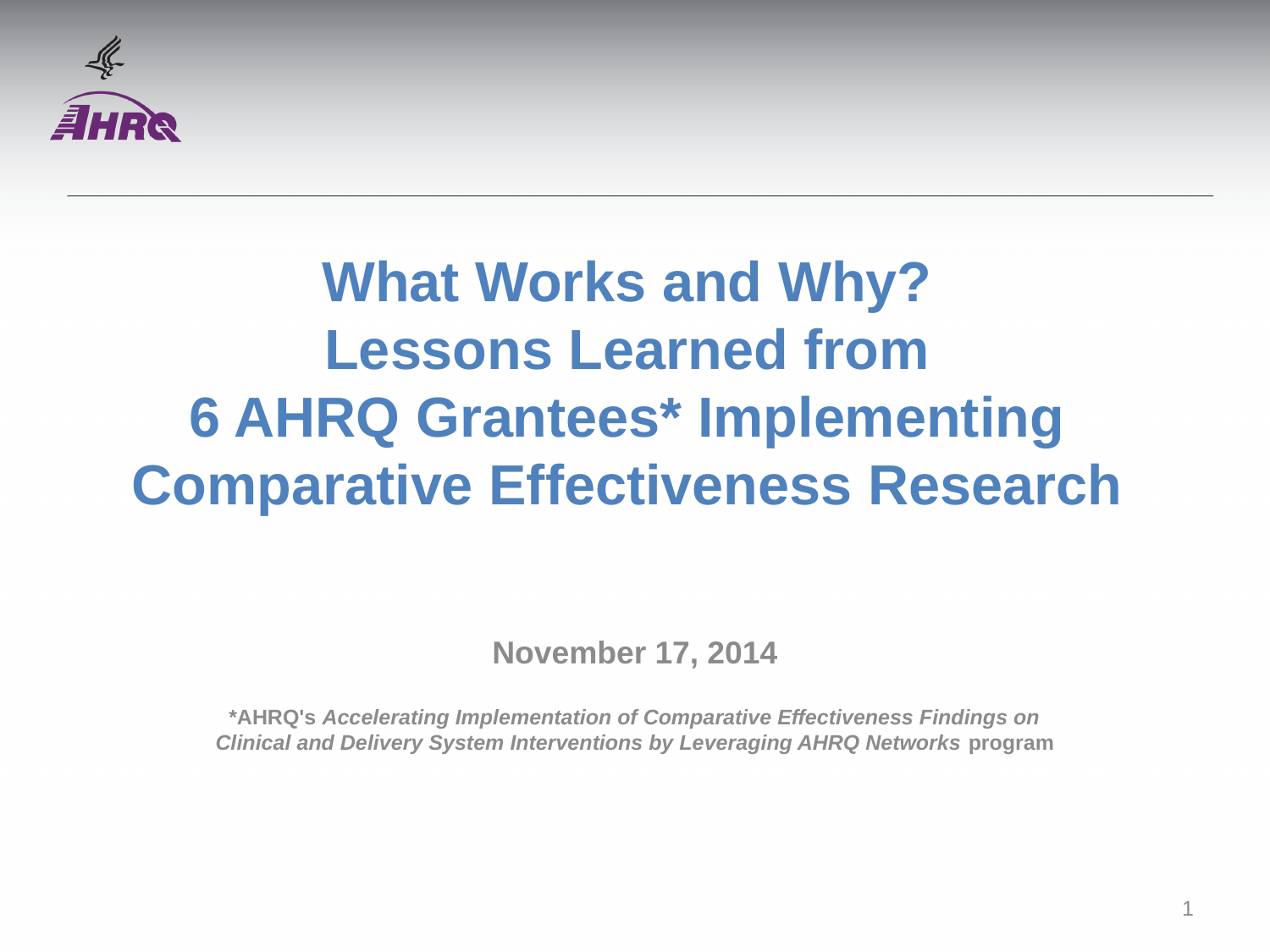

# What Works and Why? Lessons Learned from 6 AHRQ Grantees* Implementing Comparative Effectiveness Research

November 17, 2014

*AHRQ's Accelerating Implementation of Comparative Effectiveness Findings on Clinical and Delivery System Interventions by Leveraging AHRQ Networks program

1